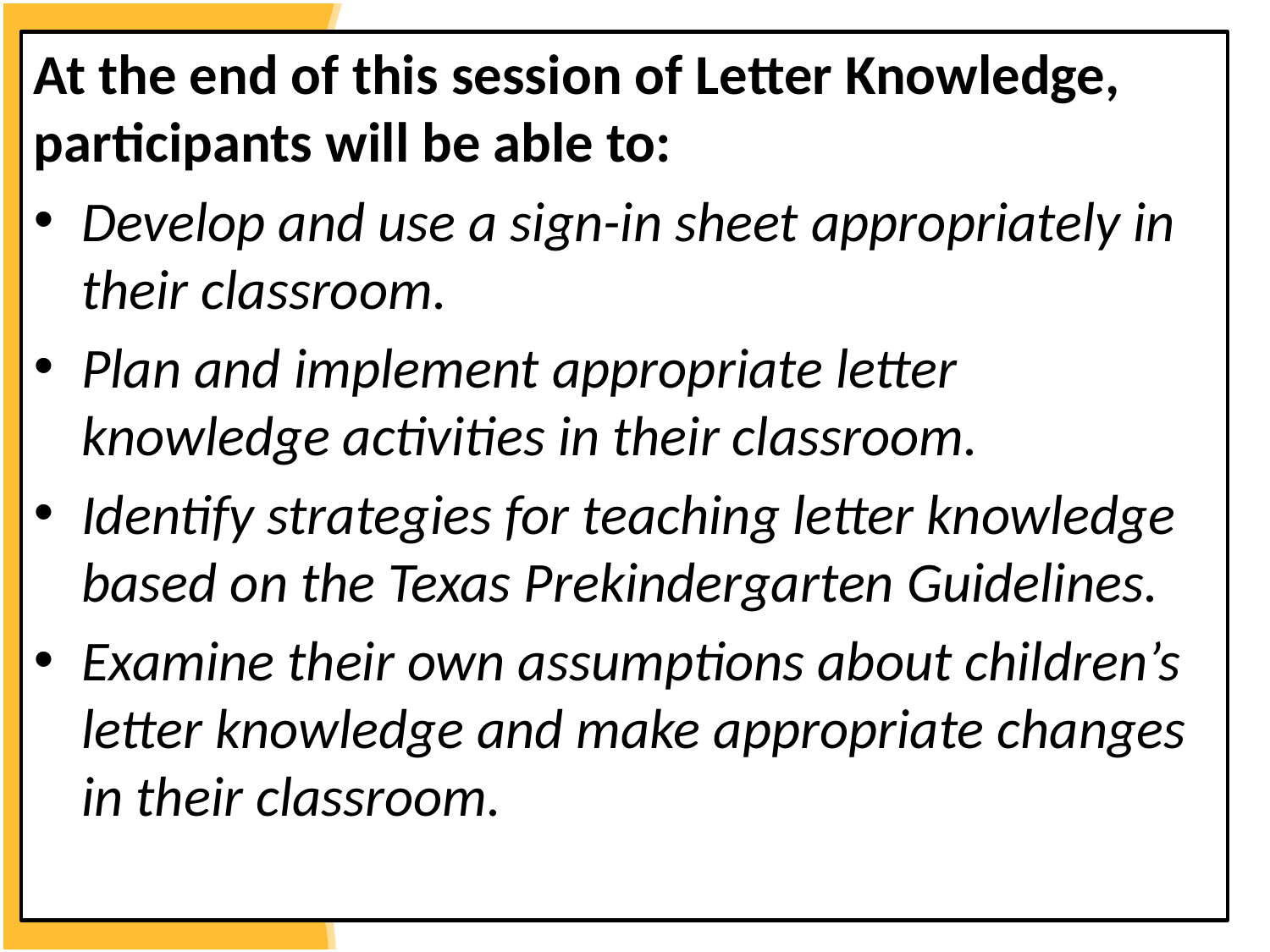

At the end of this session of Letter Knowledge, participants will be able to:
Develop and use a sign-in sheet appropriately in their classroom.
Plan and implement appropriate letter knowledge activities in their classroom.
Identify strategies for teaching letter knowledge based on the Texas Prekindergarten Guidelines.
Examine their own assumptions about children’s letter knowledge and make appropriate changes in their classroom.